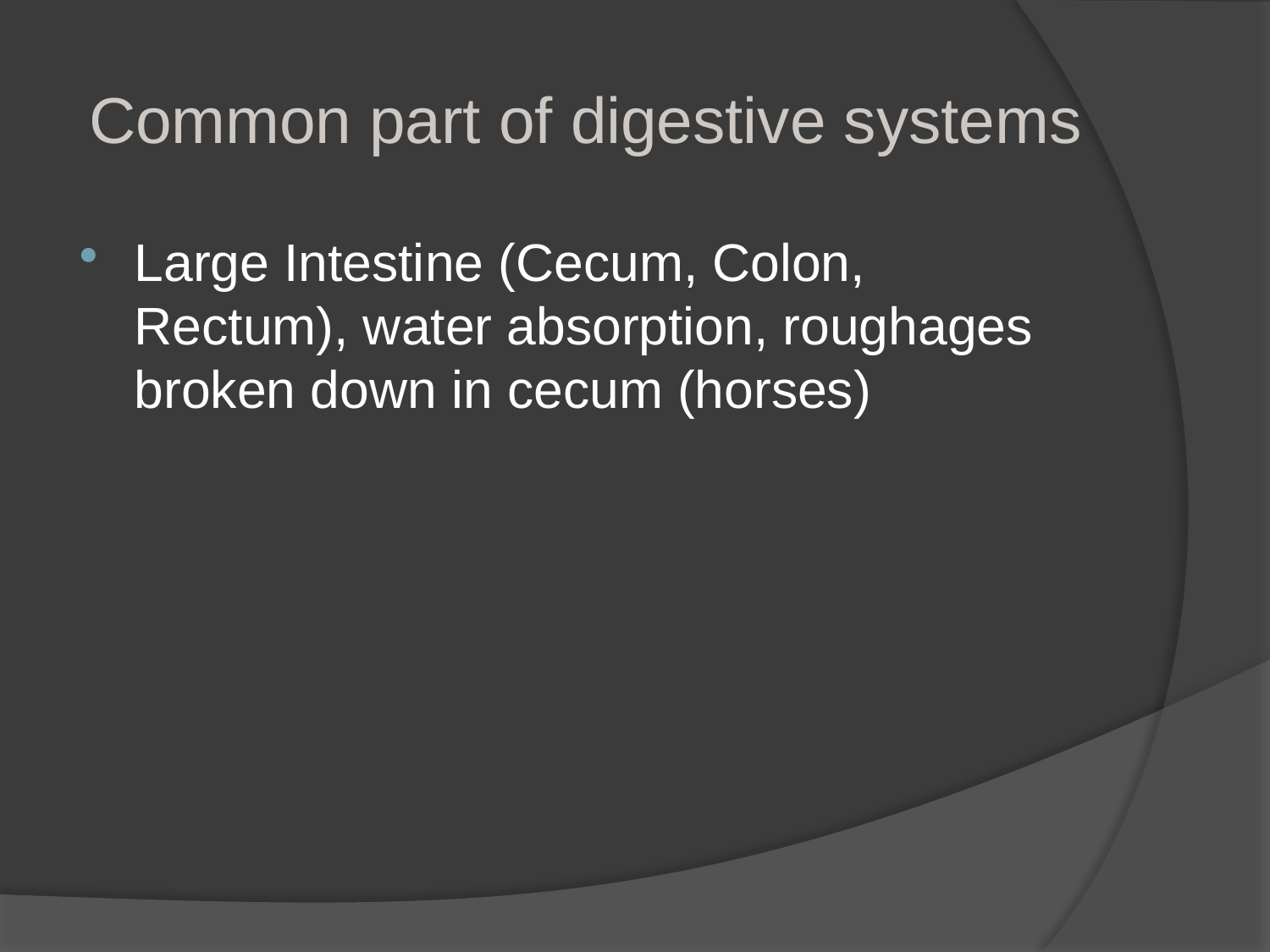

# Common part of digestive systems
Large Intestine (Cecum, Colon, Rectum), water absorption, roughages broken down in cecum (horses)